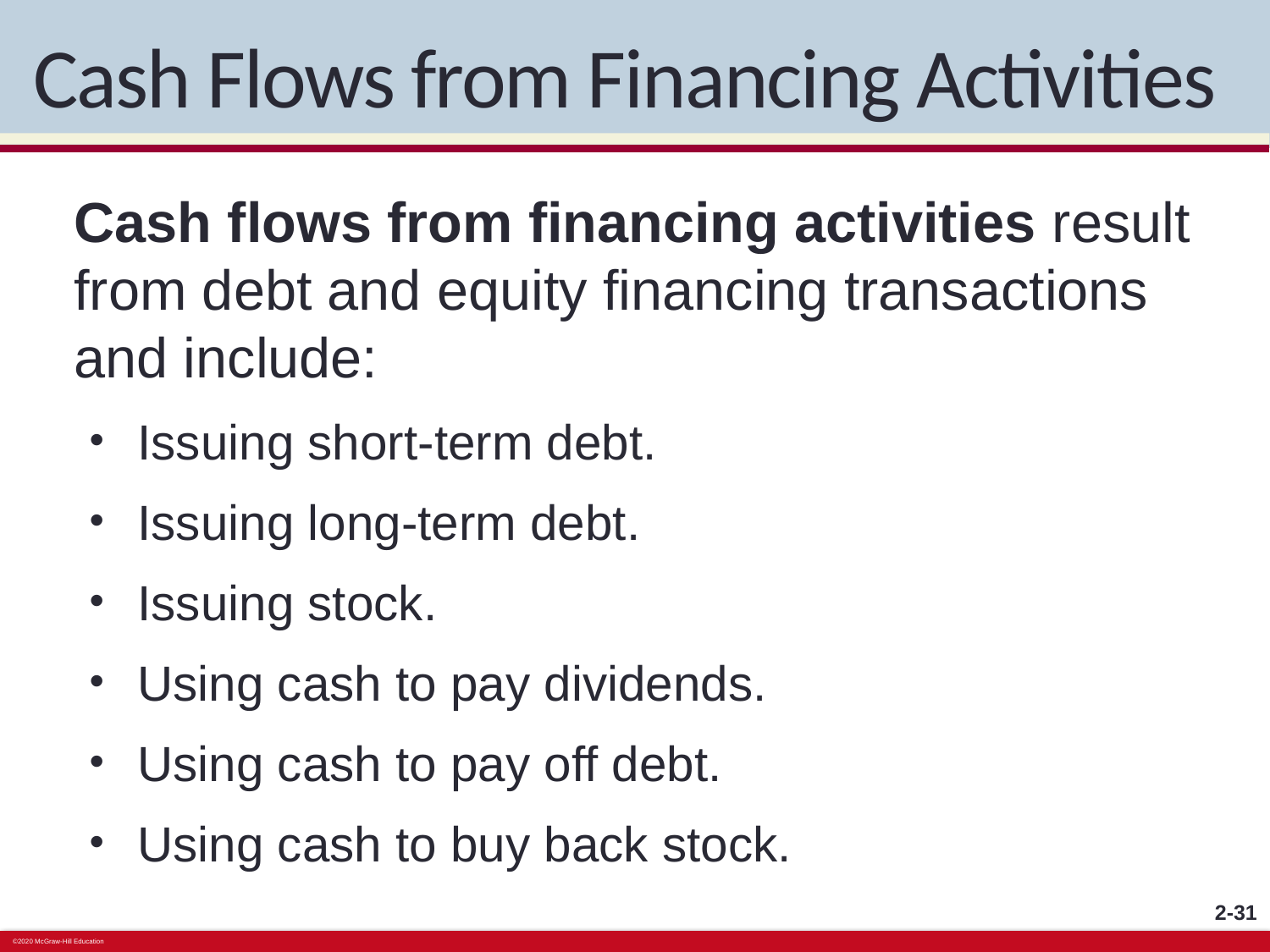

# Cash Flows from Financing Activities
Cash flows from financing activities result from debt and equity financing transactions and include:
Issuing short-term debt.
Issuing long-term debt.
Issuing stock.
Using cash to pay dividends.
Using cash to pay off debt.
Using cash to buy back stock.